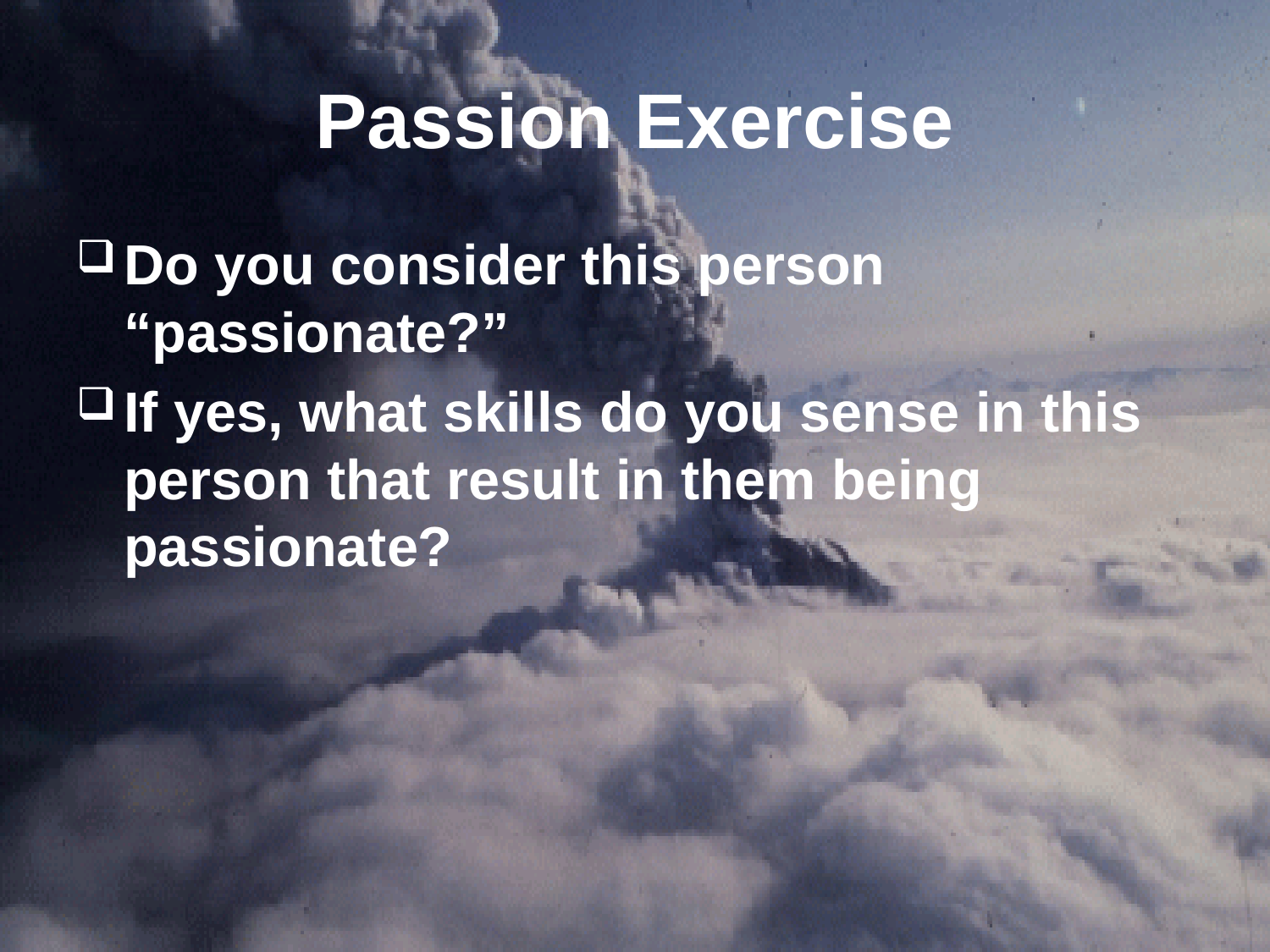

# Passion Exercise
Do you consider this person “passionate?”
If yes, what skills do you sense in this person that result in them being passionate?